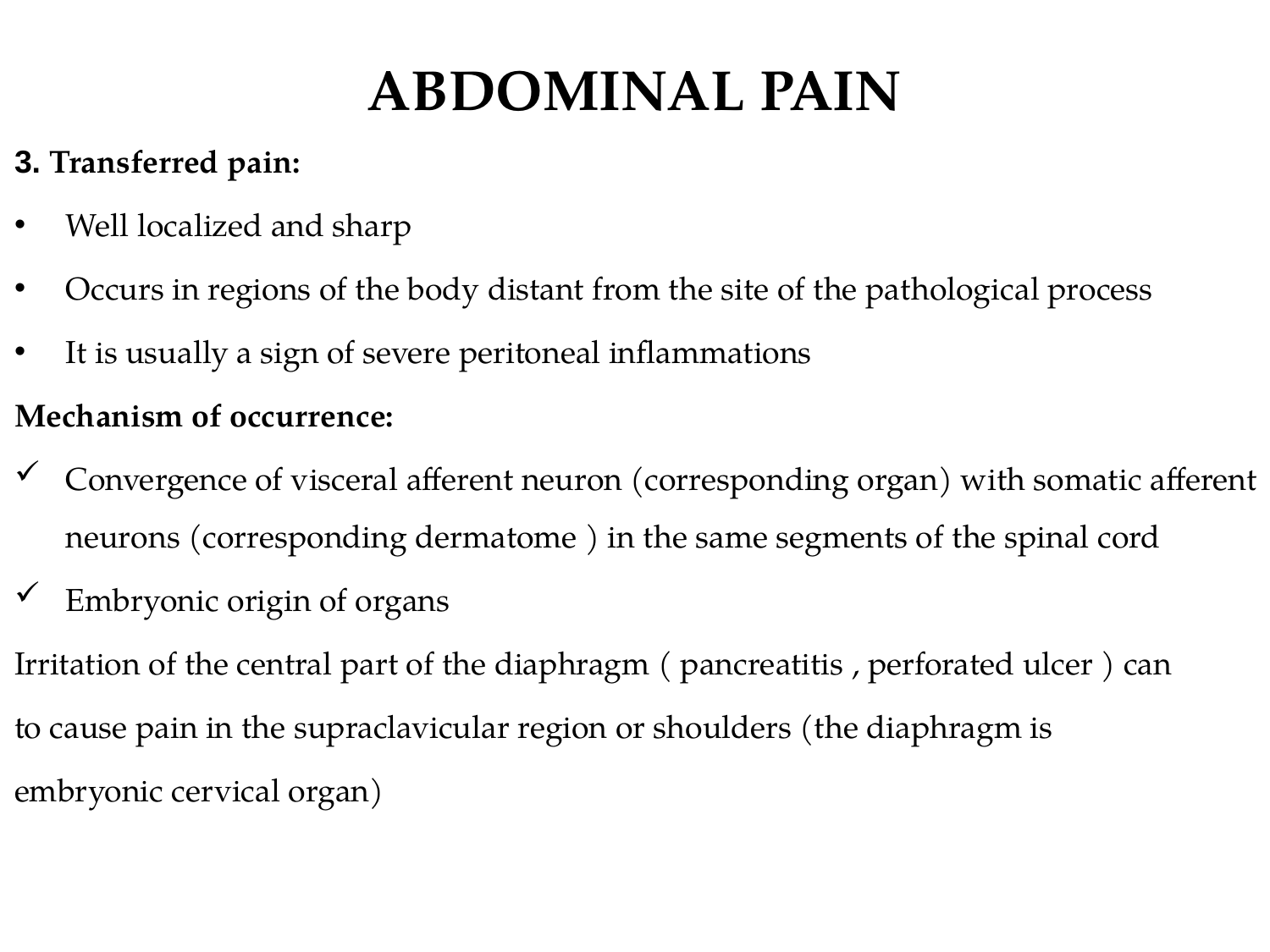

# ABDOMINAL PAIN
3. Transferred pain:
Well localized and sharp
Occurs in regions of the body distant from the site of the pathological process
It is usually a sign of severe peritoneal inflammations
Mechanism of occurrence:
Convergence of visceral afferent neuron (corresponding organ) with somatic afferent neurons (corresponding dermatome ) in the same segments of the spinal cord
Embryonic origin of organs
Irritation of the central part of the diaphragm ( pancreatitis , perforated ulcer ) can
to cause pain in the supraclavicular region or shoulders (the diaphragm is
embryonic cervical organ)